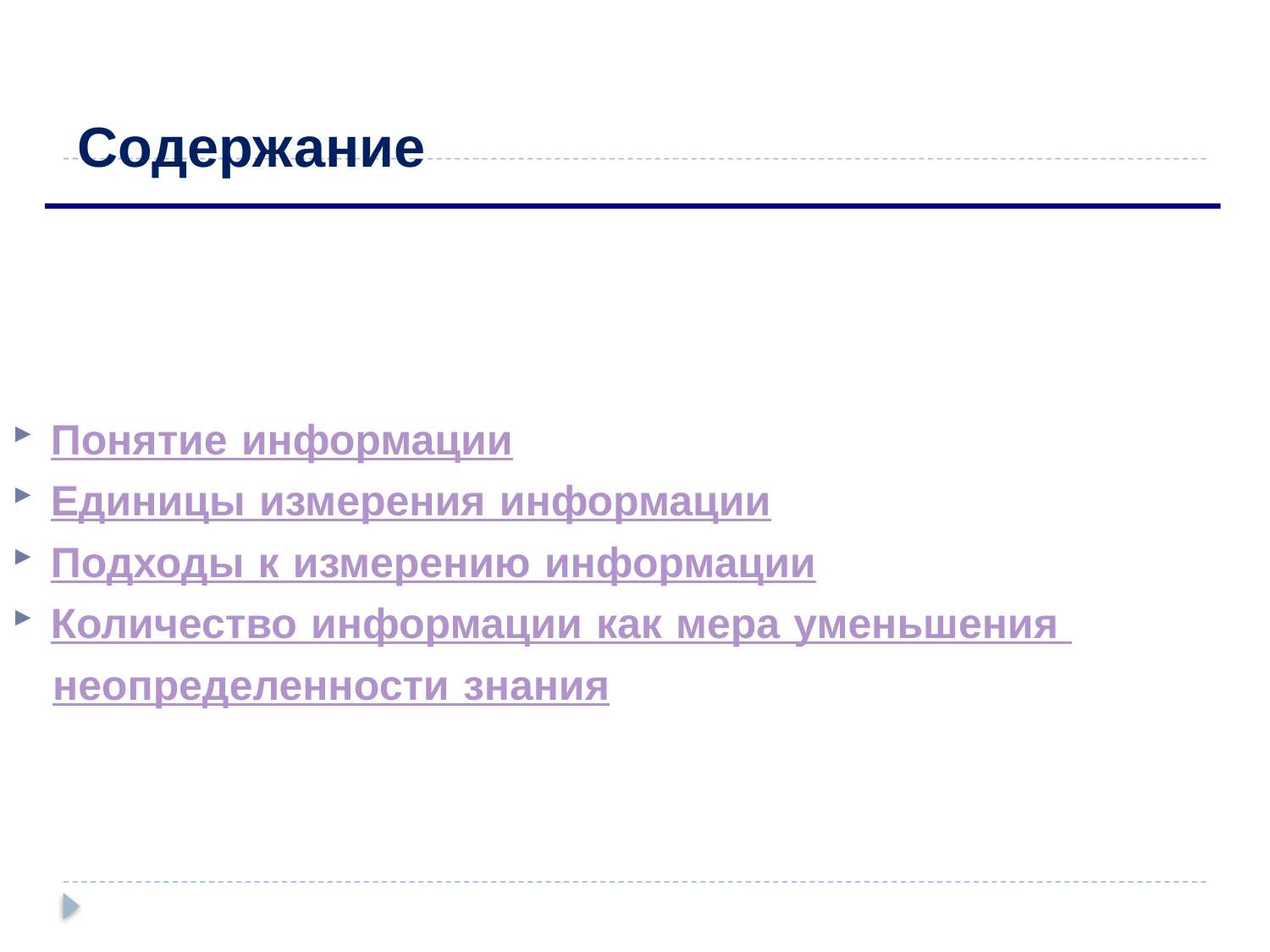

# Содержание

Понятие информации
Единицы измерения информации
Подходы к измерению информации
Количество информации как мера уменьшения
неопределенности знания